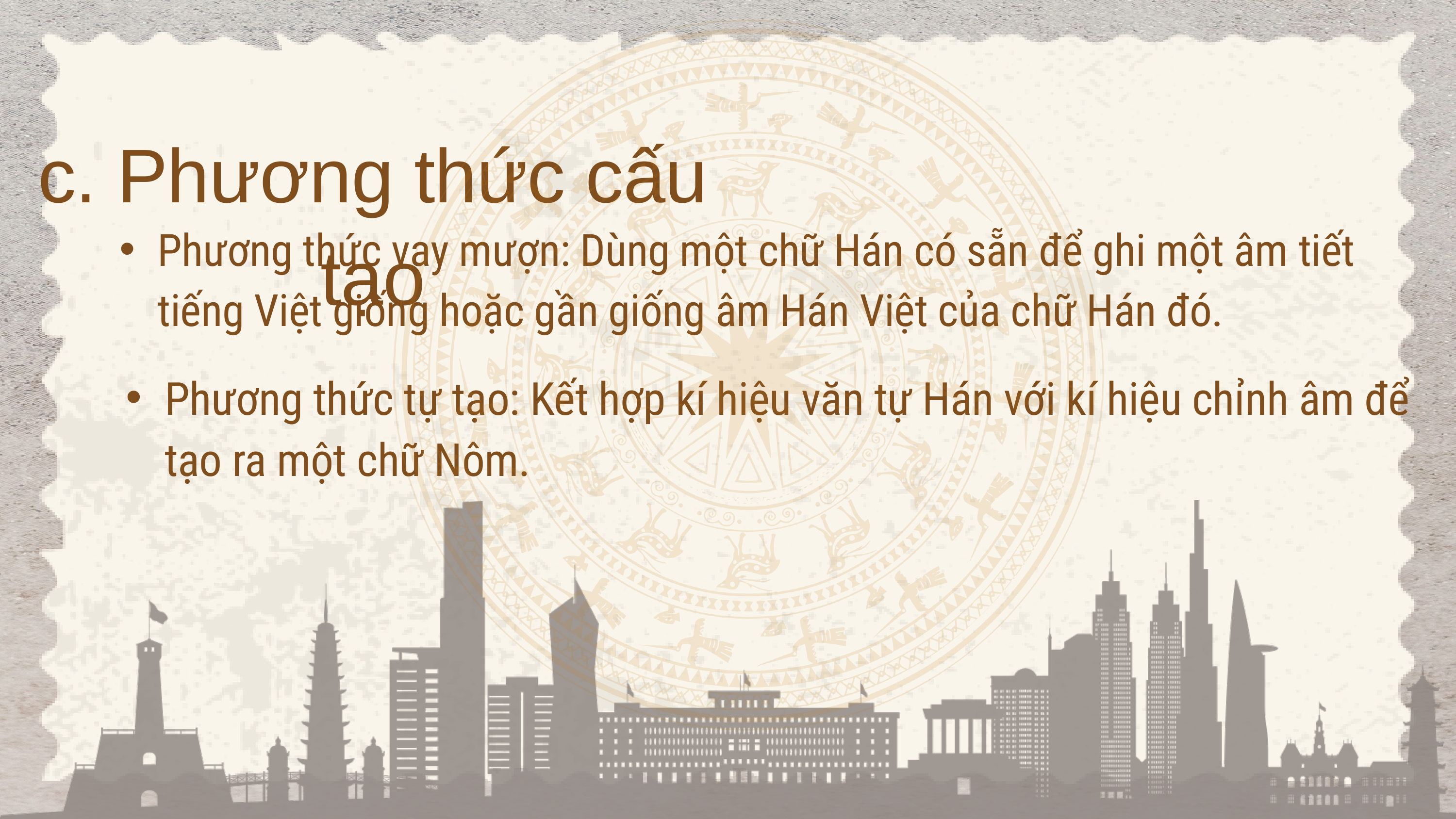

c. Phương thức cấu tạo
Phương thức vay mượn: Dùng một chữ Hán có sẵn để ghi một âm tiết tiếng Việt giống hoặc gần giống âm Hán Việt của chữ Hán đó.
Phương thức tự tạo: Kết hợp kí hiệu văn tự Hán với kí hiệu chỉnh âm để tạo ra một chữ Nôm.